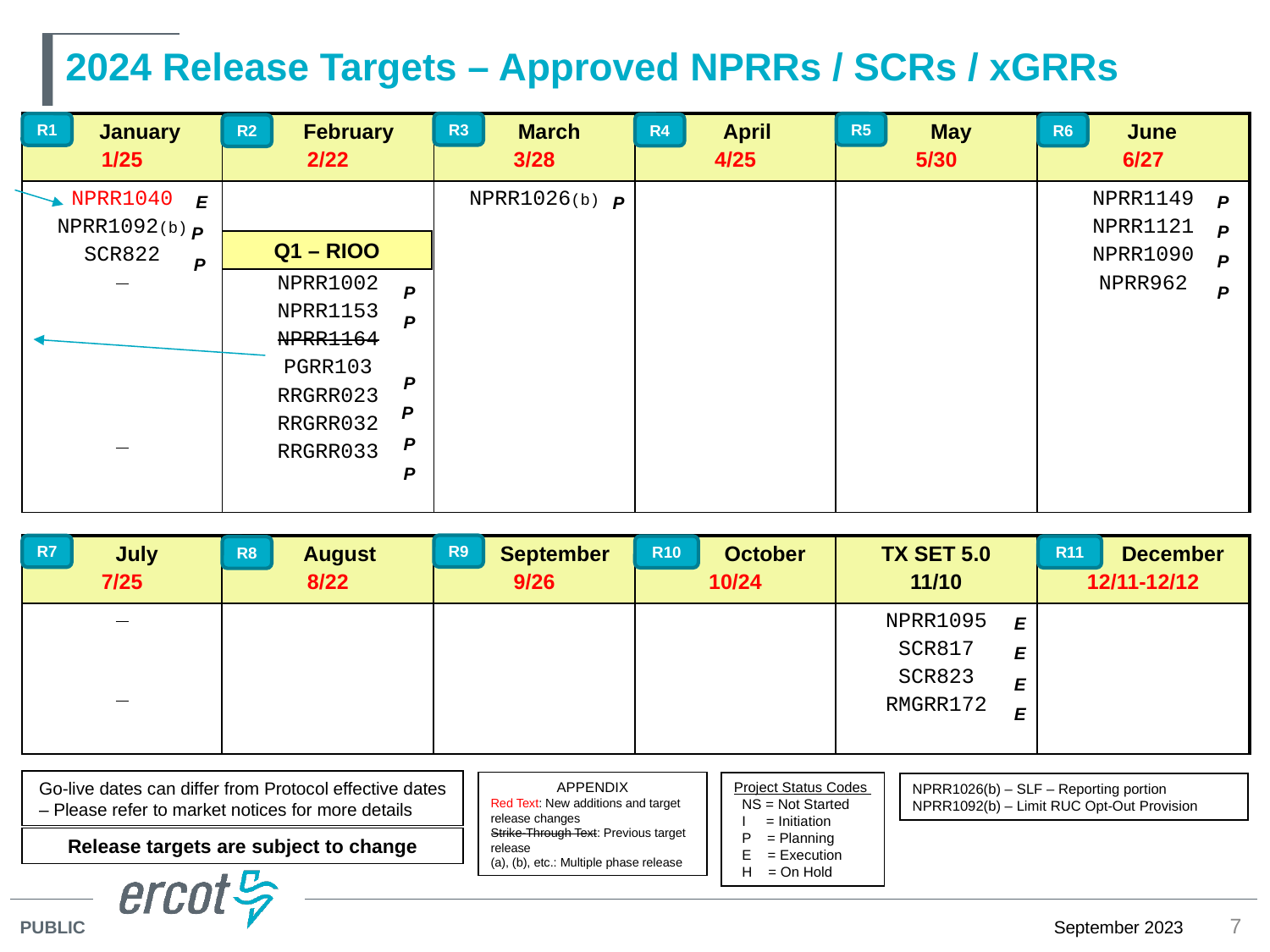

# 2024 Release Targets – Approved NPRRs / SCRs / xGRRs
R3
R5
R1
| January 1/25 | February 2/22 | March 3/28 | April 4/25 | May 5/30 | June 6/27 |
| --- | --- | --- | --- | --- | --- |
| NPRR1040 NPRR1092(b) SCR822 | NPRR1002 NPRR1153 NPRR1164 PGRR103 RRGRR023 RRGRR032 RRGRR033 | NPRR1026(b) |  |  | NPRR1149 NPRR1121 NPRR1090 NPRR962 |
R4
R6
R2

E

P

P

P

P

P

P

 P

Q1 – RIOO
P

P

P

P

P

P
R9
R7
| July 7/25 | August 8/22 | September 9/26 | October 10/24 | TX SET 5.0 11/10 | December 12/11-12/12 |
| --- | --- | --- | --- | --- | --- |
|  |  |  |  | NPRR1095 SCR817 SCR823 RMGRR172 |  |
R10
R11
R8
E

E

E

E
Go-live dates can differ from Protocol effective dates – Please refer to market notices for more details
APPENDIX
Red Text: New additions and target release changes
Strike-Through Text: Previous target release
(a), (b), etc.: Multiple phase release
Project Status Codes
  NS = Not Started
  I     = Initiation
  P    = Planning
  E    = Execution
  H    = On Hold
NPRR1026(b) – SLF – Reporting portion
NPRR1092(b) – Limit RUC Opt-Out Provision
Release targets are subject to change
7